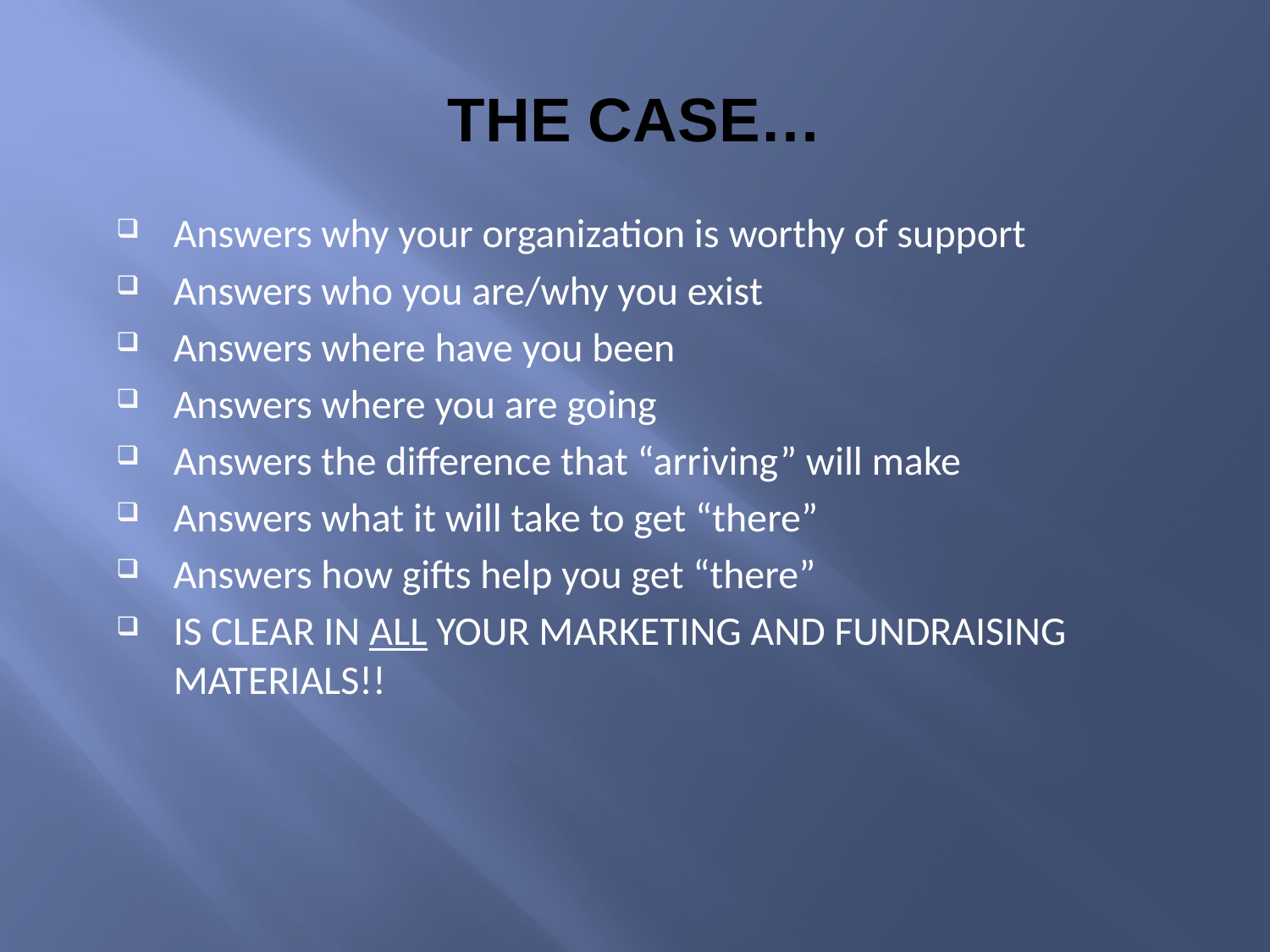

# THE CASE…
Answers why your organization is worthy of support
Answers who you are/why you exist
Answers where have you been
Answers where you are going
Answers the difference that “arriving” will make
Answers what it will take to get “there”
Answers how gifts help you get “there”
IS CLEAR IN ALL YOUR MARKETING AND FUNDRAISING MATERIALS!!